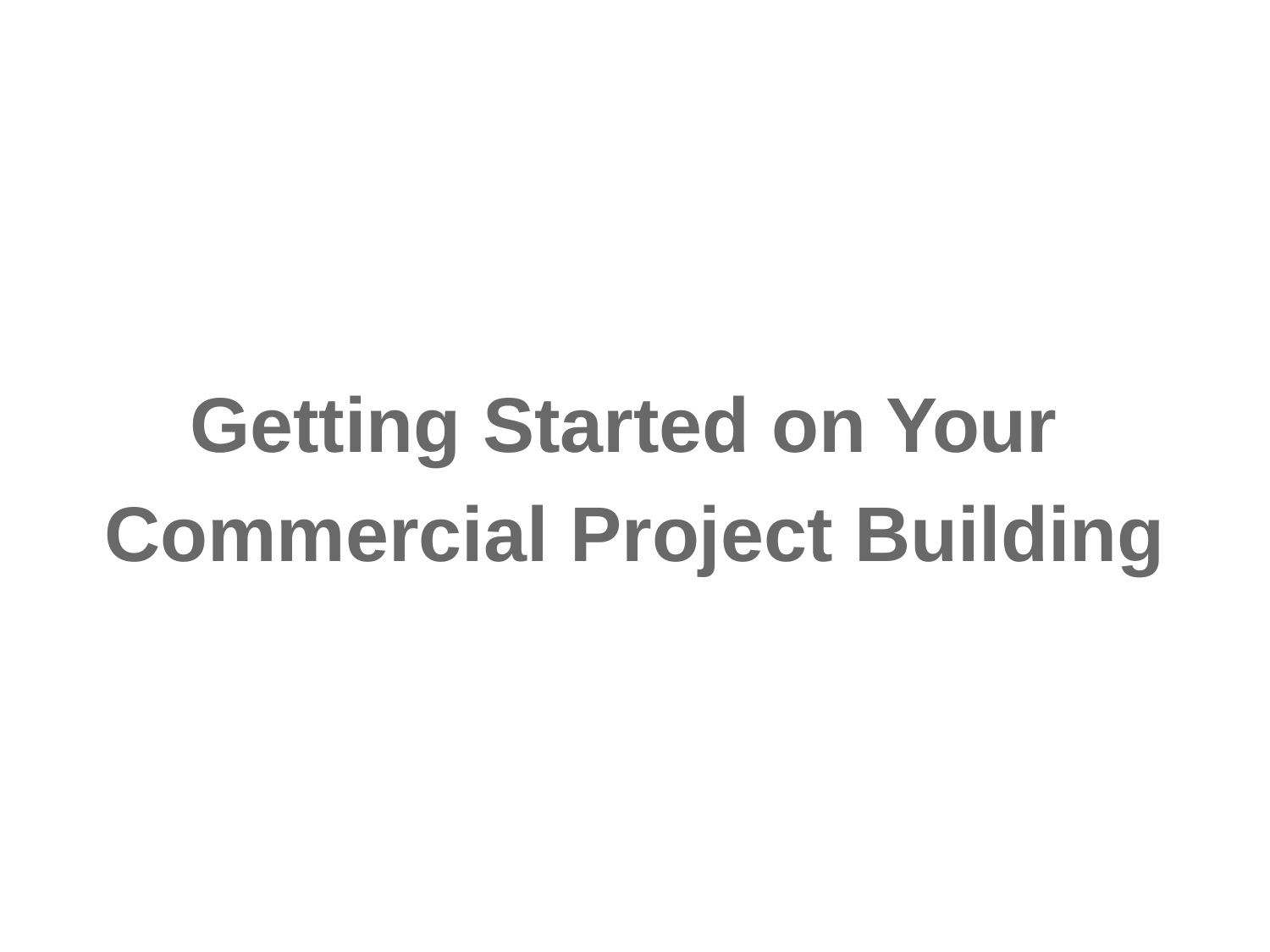

Getting Started on Your
Commercial Project Building